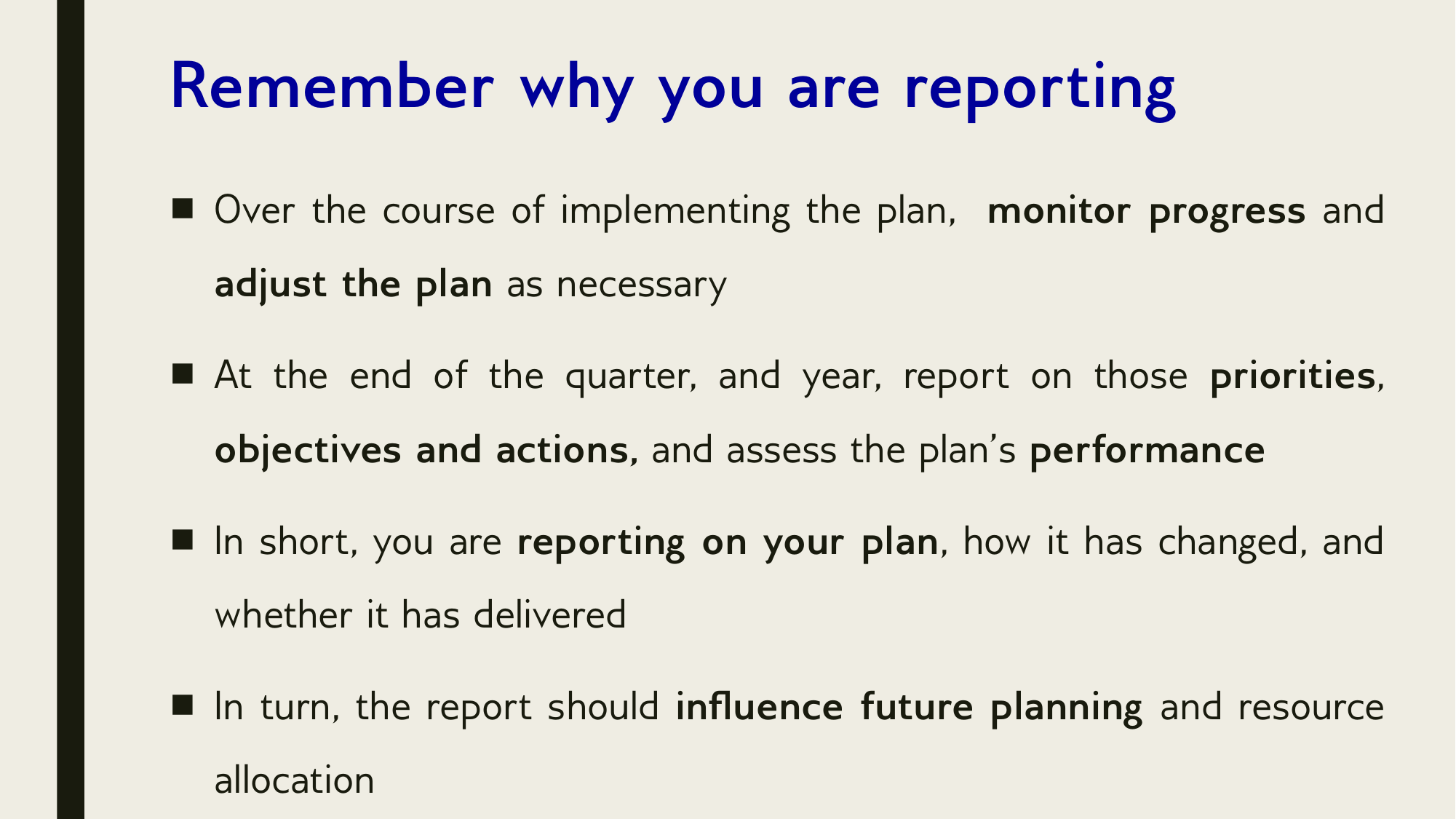

# Remember why you are reporting
Over the course of implementing the plan,  monitor progress and adjust the plan as necessary
At the end of the quarter, and year, report on those priorities, objectives and actions, and assess the plan’s performance
In short, you are reporting on your plan, how it has changed, and whether it has delivered
In turn, the report should influence future planning and resource allocation